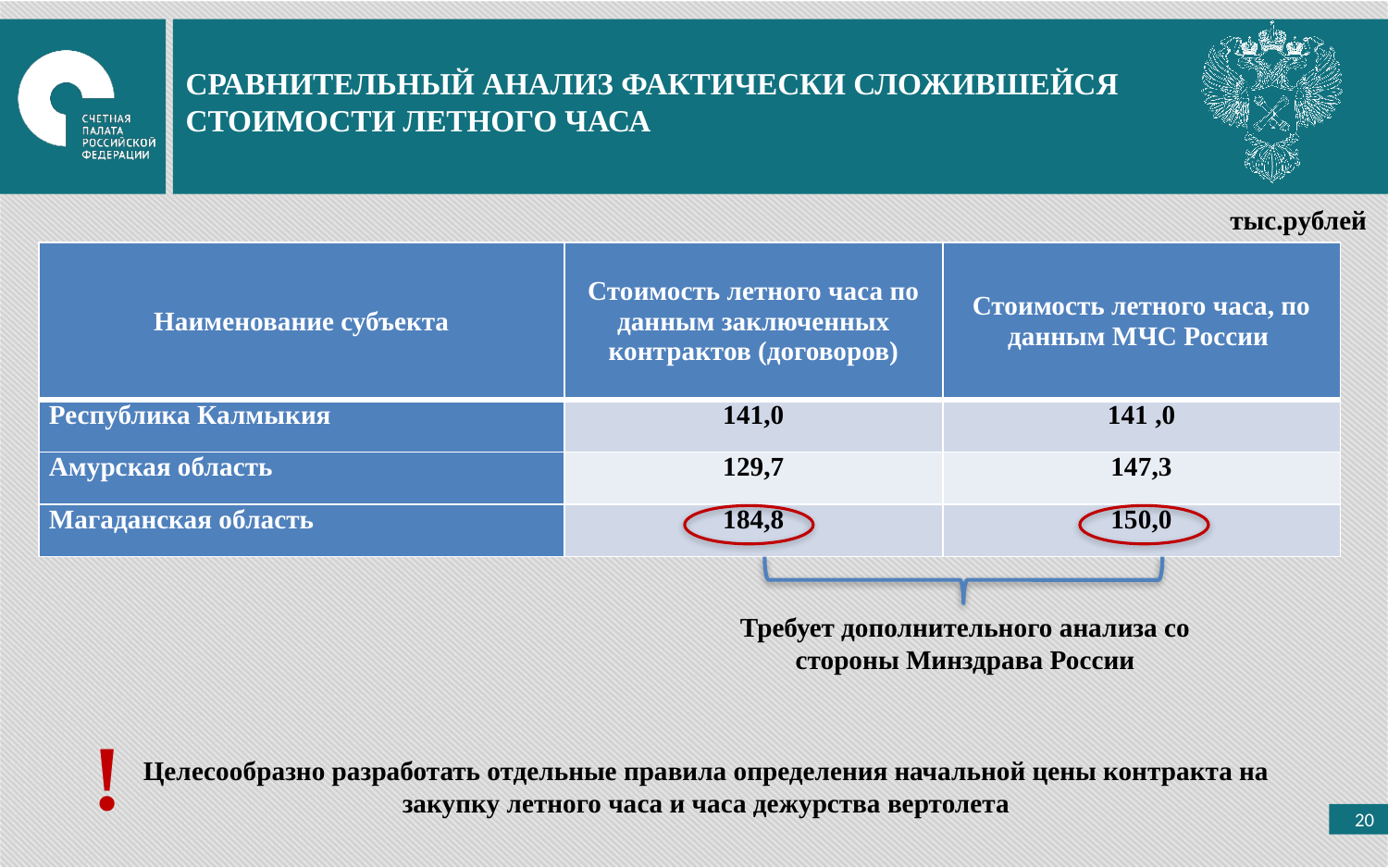

СРАВНИТЕЛЬНЫЙ АНАЛИЗ ФАКТИЧЕСКИ СЛОЖИВШЕЙСЯ СТОИМОСТИ ЛЕТНОГО ЧАСА

тыс.рублей
| Наименование субъекта | Стоимость летного часа по данным заключенных контрактов (договоров) | Стоимость летного часа, по данным МЧС России |
| --- | --- | --- |
| Республика Калмыкия | 141,0 | 141 ,0 |
| Амурская область | 129,7 | 147,3 |
| Магаданская область | 184,8 | 150,0 |

Требует дополнительного анализа со стороны Минздрава России
!
Целесообразно разработать отдельные правила определения начальной цены контракта на закупку летного часа и часа дежурства вертолета